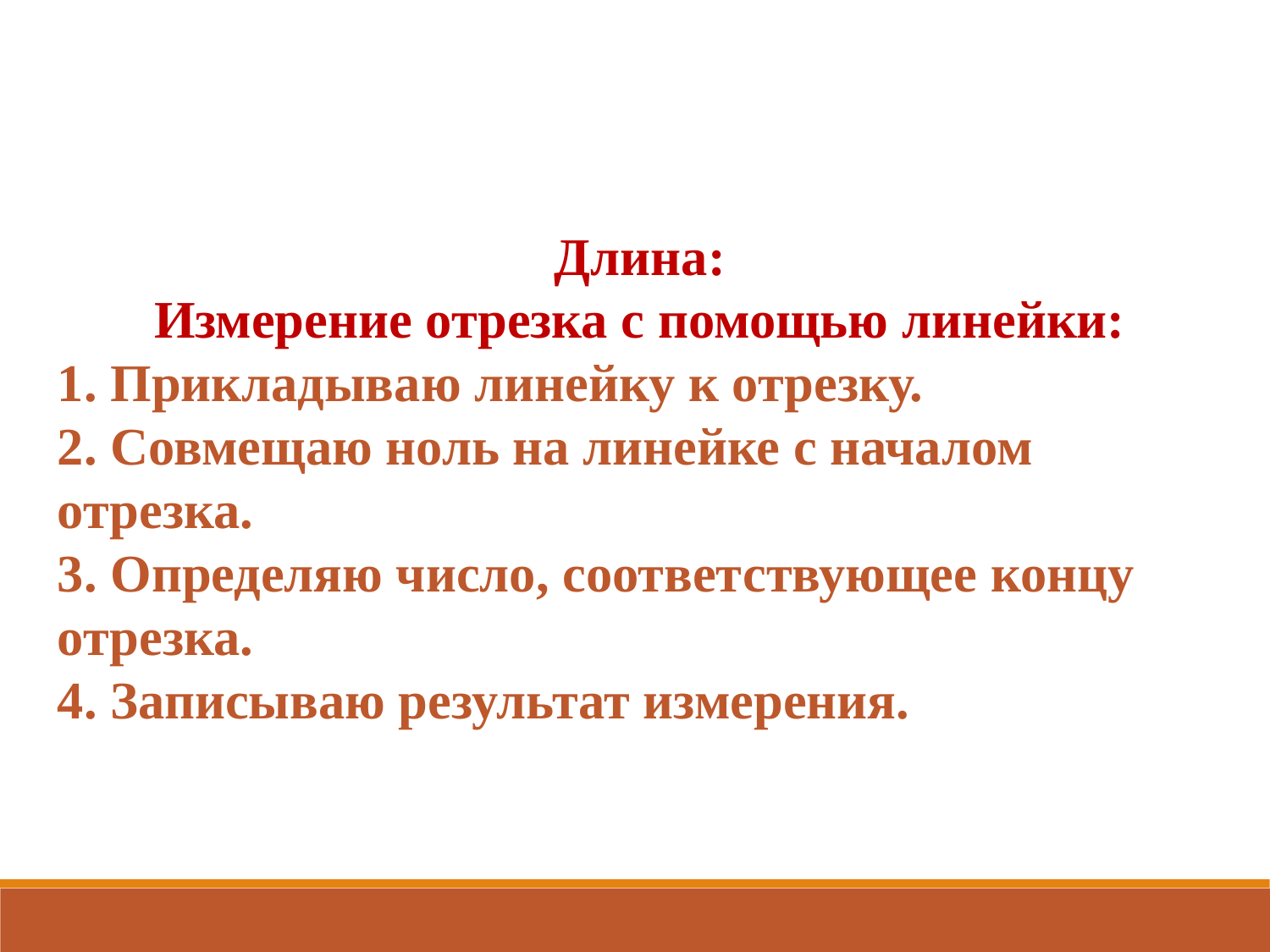

Длина:
Измерение отрезка с помощью линейки:
1. Прикладываю линейку к отрезку.
2. Совмещаю ноль на линейке с началом отрезка.
3. Определяю число, соответствующее концу отрезка.
4. Записываю результат измерения.